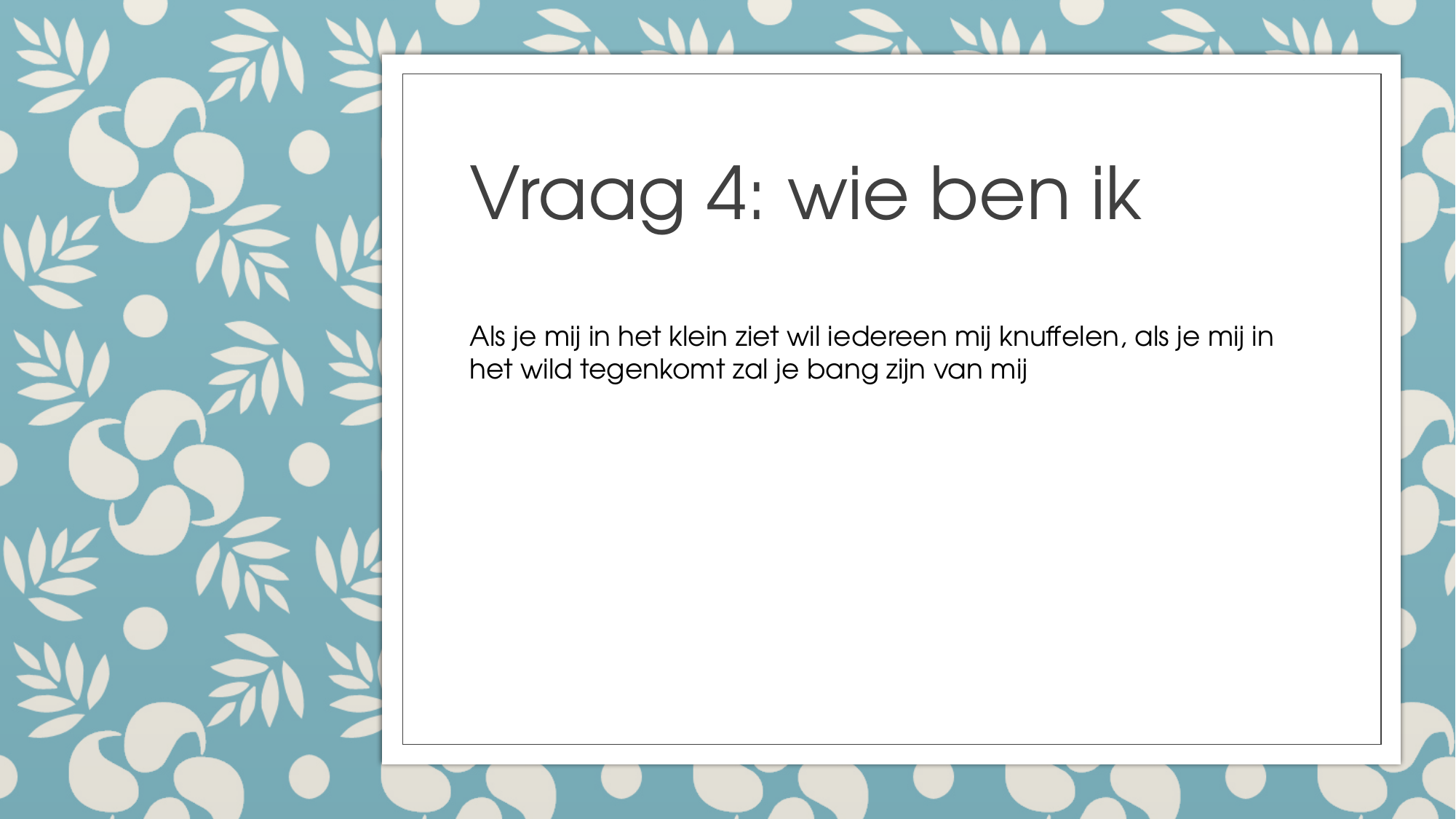

# Vraag 4: wie ben ik
Als je mij in het klein ziet wil iedereen mij knuffelen, als je mij in het wild tegenkomt zal je bang zijn van mij